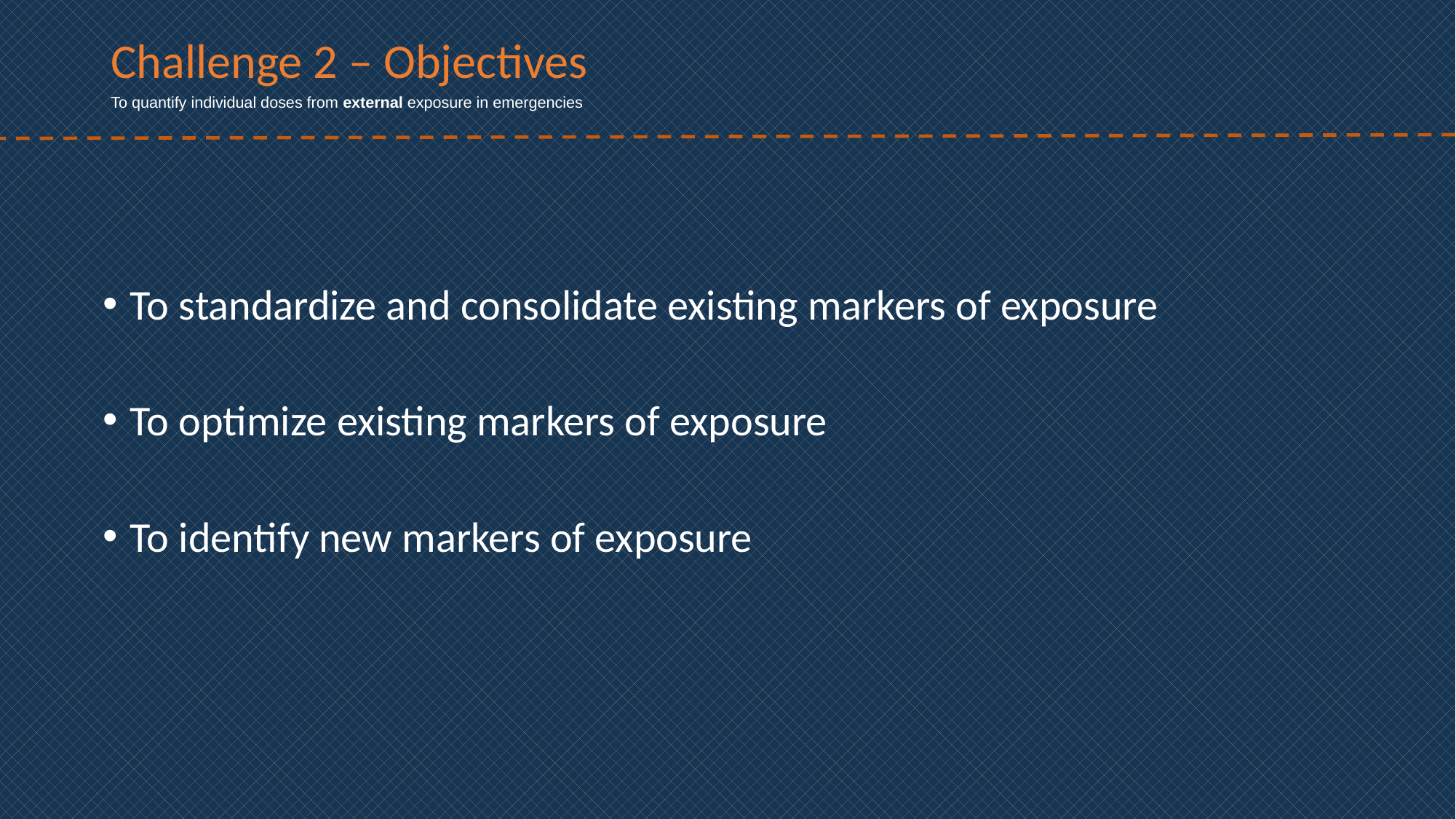

# Challenge 2 – Objectives To quantify individual doses from external exposure in emergencies
To standardize and consolidate existing markers of exposure

To optimize existing markers of exposure

To identify new markers of exposure